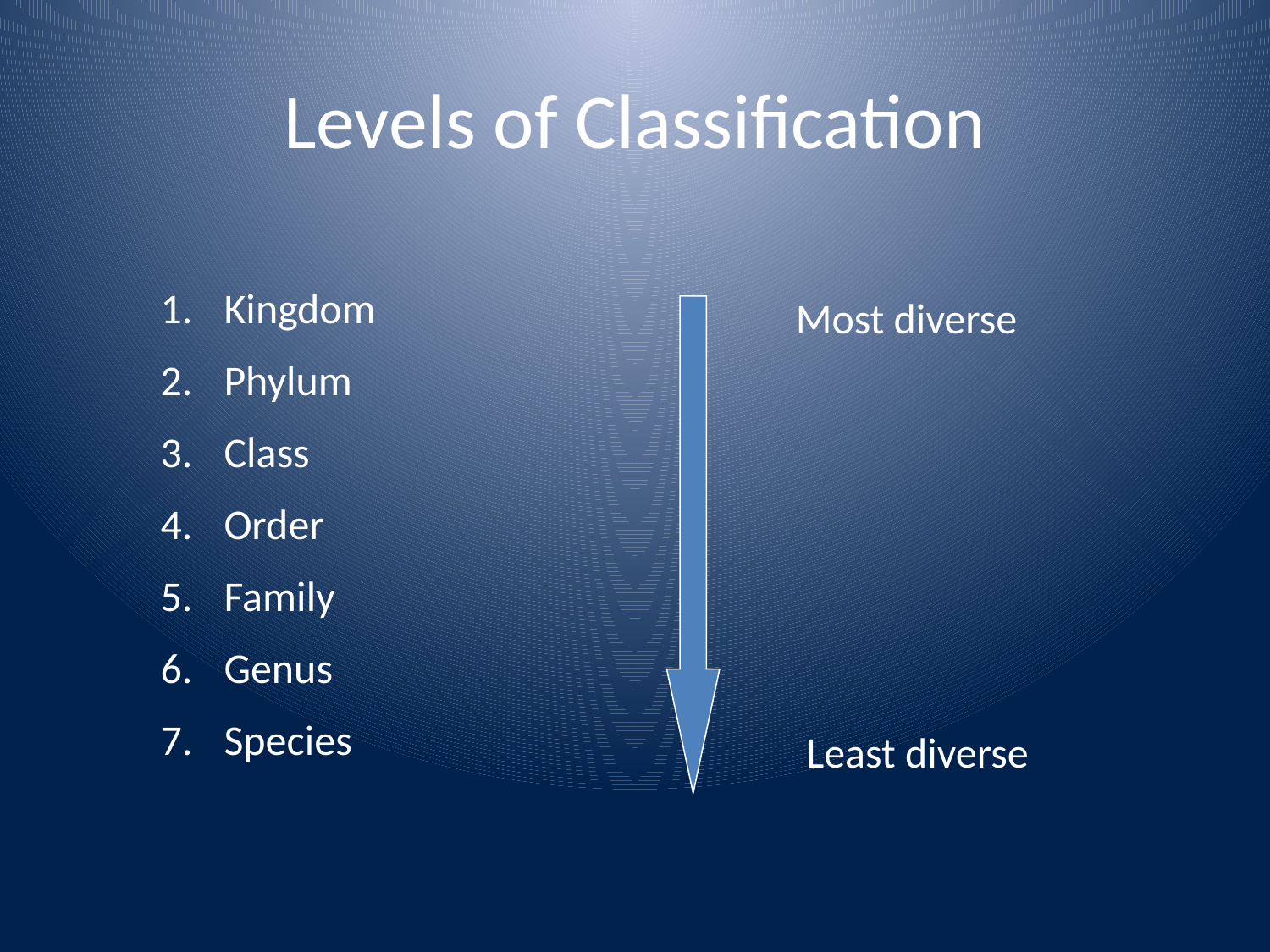

# Levels of Classification
Kingdom
Phylum
Class
Order
Family
Genus
Species
Most diverse

Least diverse